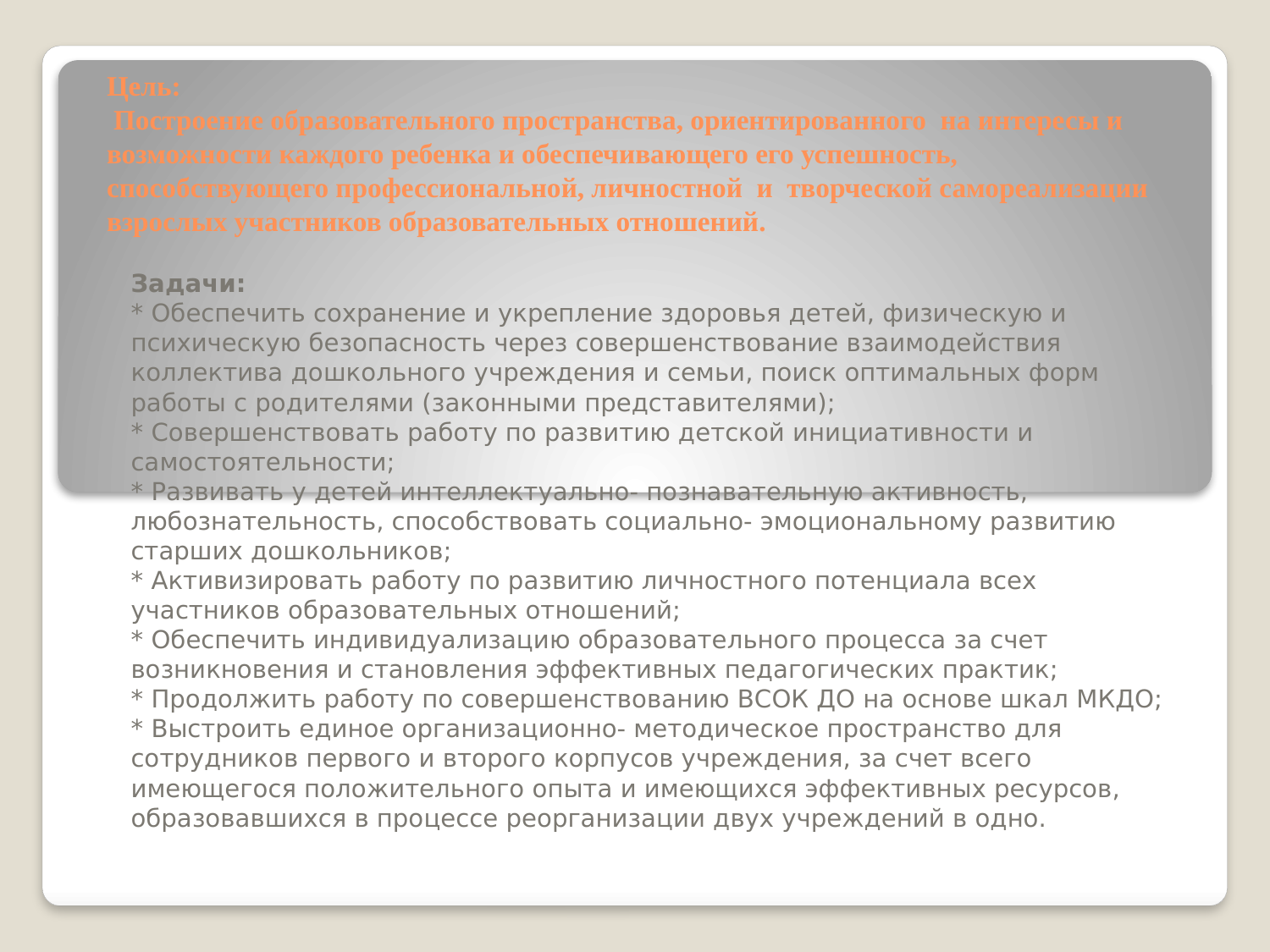

# Цель: Построение образовательного пространства, ориентированного  на интересы и возможности каждого ребенка и обеспечивающего его успешность, способствующего профессиональной, личностной  и  творческой самореализации взрослых участников образовательных отношений.
Задачи:
* Обеспечить сохранение и укрепление здоровья детей, физическую и психическую безопасность через совершенствование взаимодействия коллектива дошкольного учреждения и семьи, поиск оптимальных форм работы с родителями (законными представителями);
* Совершенствовать работу по развитию детской инициативности и самостоятельности;
* Развивать у детей интеллектуально- познавательную активность, любознательность, способствовать социально- эмоциональному развитию старших дошкольников;
* Активизировать работу по развитию личностного потенциала всех участников образовательных отношений;
* Обеспечить индивидуализацию образовательного процесса за счет возникновения и становления эффективных педагогических практик;
* Продолжить работу по совершенствованию ВСОК ДО на основе шкал МКДО;
* Выстроить единое организационно- методическое пространство для сотрудников первого и второго корпусов учреждения, за счет всего имеющегося положительного опыта и имеющихся эффективных ресурсов, образовавшихся в процессе реорганизации двух учреждений в одно.